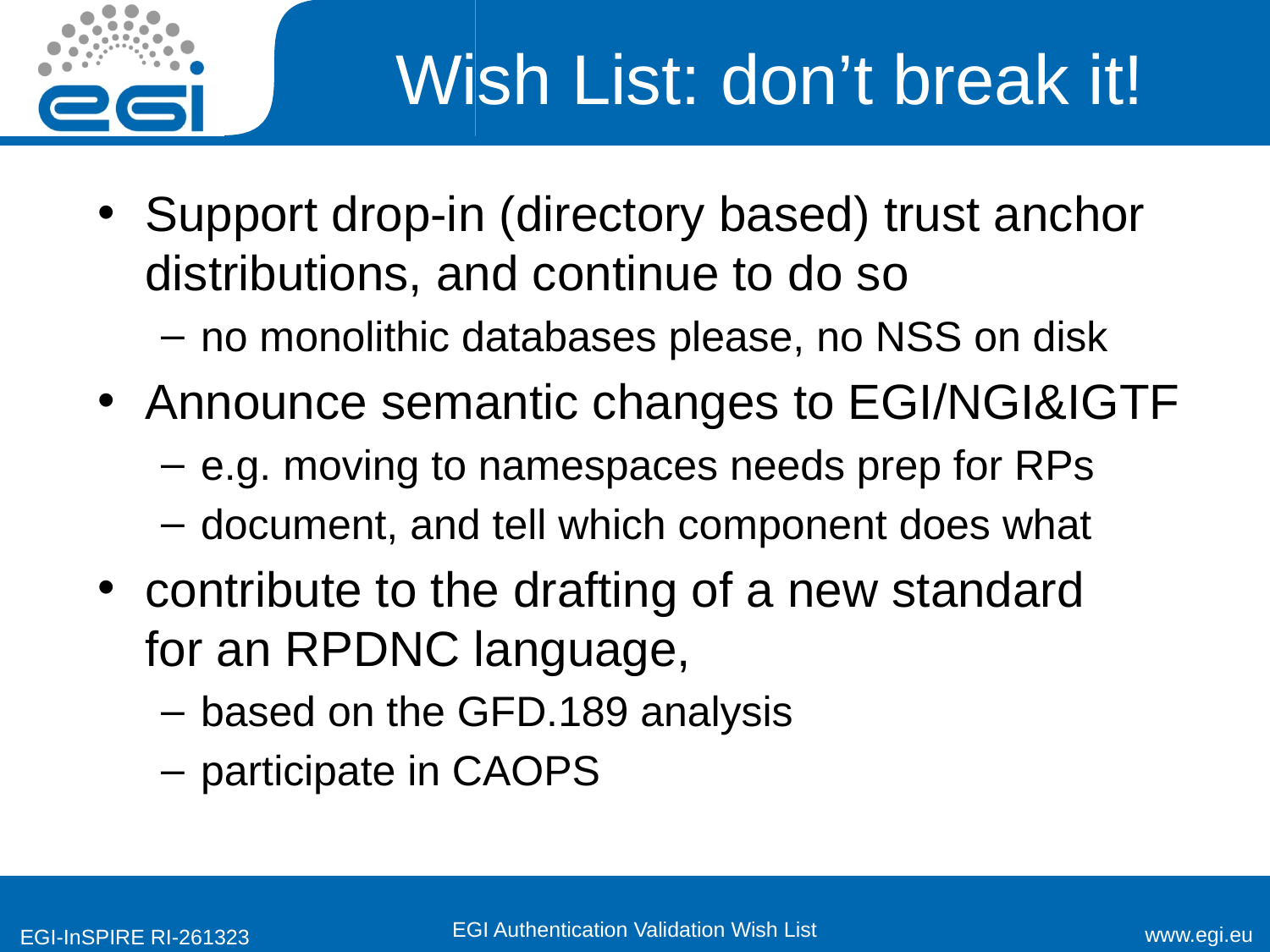

# Wish List: don’t break it!
Support drop-in (directory based) trust anchor distributions, and continue to do so
no monolithic databases please, no NSS on disk
Announce semantic changes to EGI/NGI&IGTF
e.g. moving to namespaces needs prep for RPs
document, and tell which component does what
contribute to the drafting of a new standard
for an RPDNC language,
based on the GFD.189 analysis
participate in CAOPS
EGI Authentication Validation Wish List